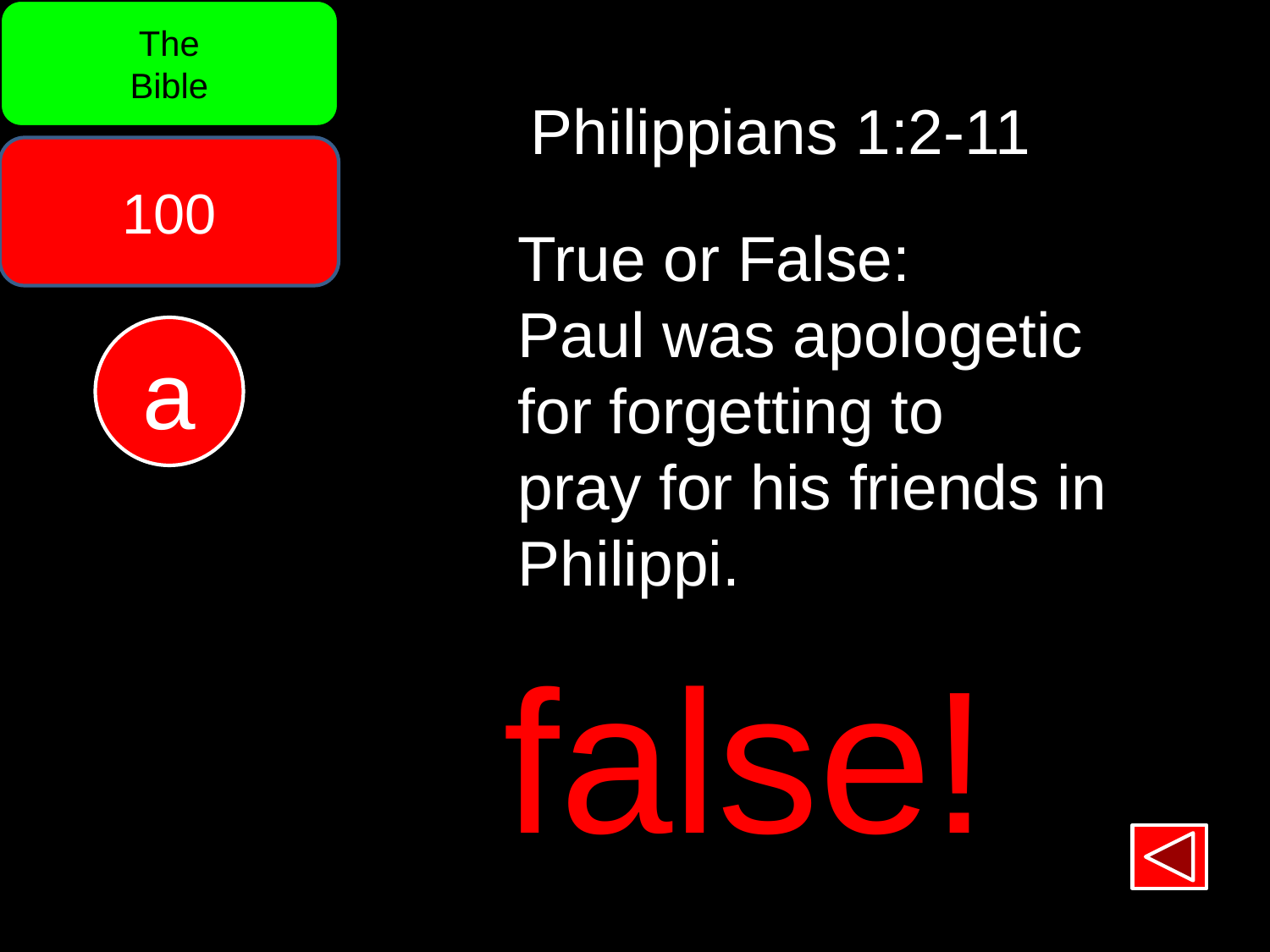

The
Bible
Philippians 1:2-11
100
True or False:
Paul was apologetic
for forgetting to
pray for his friends in
Philippi.
a
false!